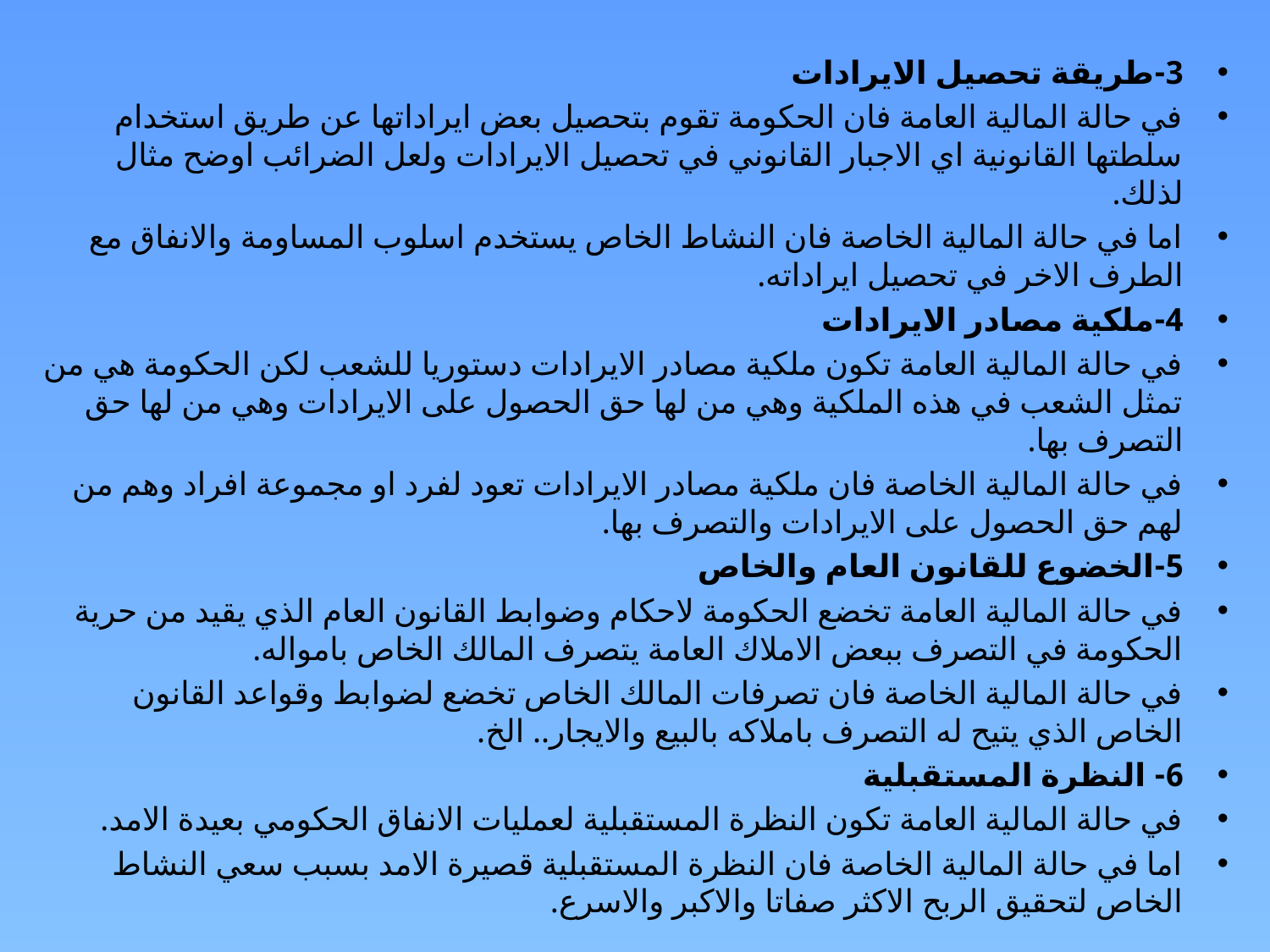

3-طريقة تحصيل الايرادات
في حالة المالية العامة فان الحكومة تقوم بتحصيل بعض ايراداتها عن طريق استخدام سلطتها القانونية اي الاجبار القانوني في تحصيل الايرادات ولعل الضرائب اوضح مثال لذلك.
اما في حالة المالية الخاصة فان النشاط الخاص يستخدم اسلوب المساومة والانفاق مع الطرف الاخر في تحصيل ايراداته.
4-ملكية مصادر الايرادات
في حالة المالية العامة تكون ملكية مصادر الايرادات دستوريا للشعب لكن الحكومة هي من تمثل الشعب في هذه الملكية وهي من لها حق الحصول على الايرادات وهي من لها حق التصرف بها.
في حالة المالية الخاصة فان ملكية مصادر الايرادات تعود لفرد او مجموعة افراد وهم من لهم حق الحصول على الايرادات والتصرف بها.
5-الخضوع للقانون العام والخاص
في حالة المالية العامة تخضع الحكومة لاحكام وضوابط القانون العام الذي يقيد من حرية الحكومة في التصرف ببعض الاملاك العامة يتصرف المالك الخاص بامواله.
في حالة المالية الخاصة فان تصرفات المالك الخاص تخضع لضوابط وقواعد القانون الخاص الذي يتيح له التصرف باملاكه بالبيع والايجار.. الخ.
6- النظرة المستقبلية
في حالة المالية العامة تكون النظرة المستقبلية لعمليات الانفاق الحكومي بعيدة الامد.
اما في حالة المالية الخاصة فان النظرة المستقبلية قصيرة الامد بسبب سعي النشاط الخاص لتحقيق الربح الاكثر صفاتا والاكبر والاسرع.